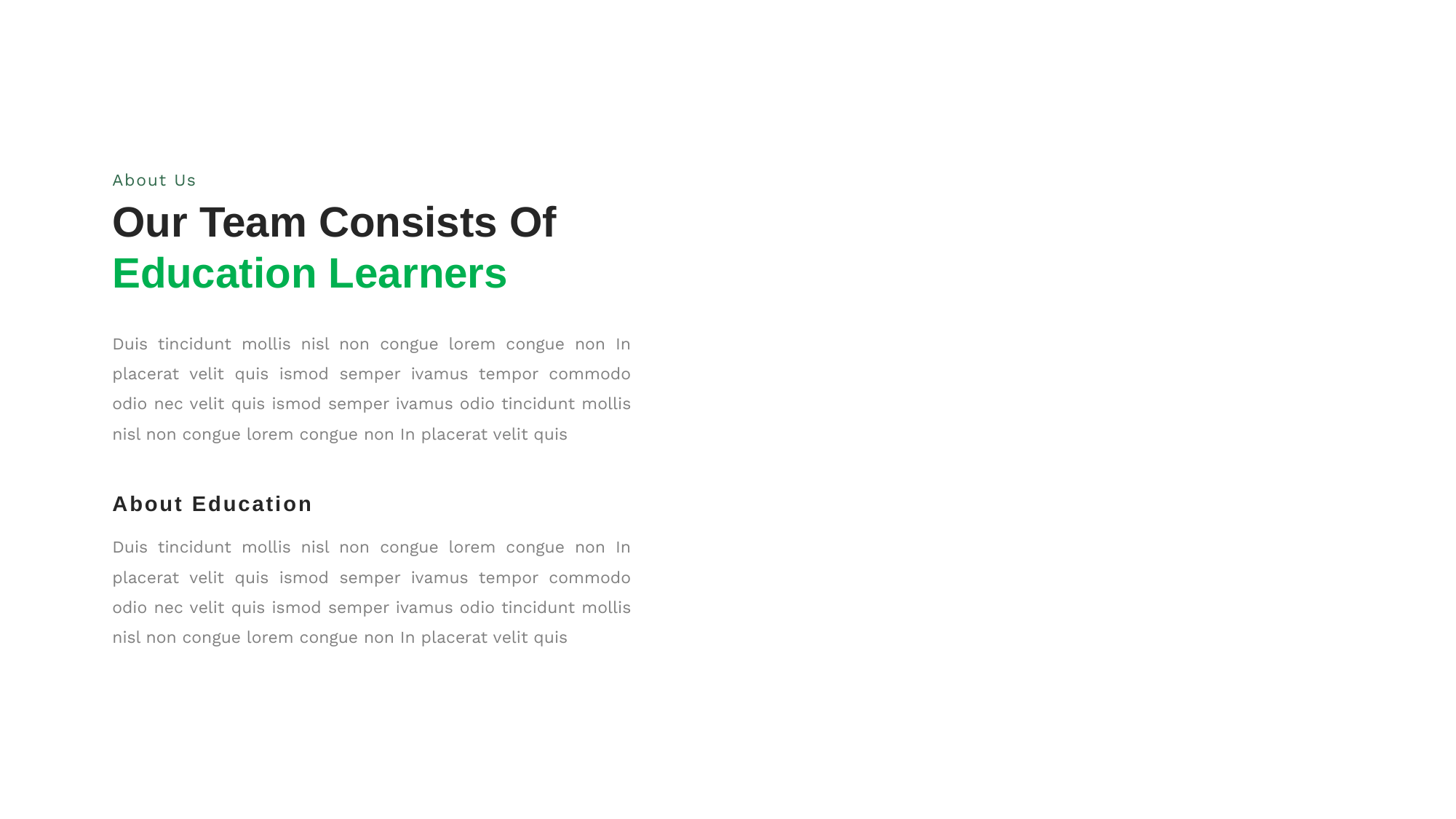

About Us
Our Team Consists Of Education Learners
Duis tincidunt mollis nisl non congue lorem congue non In placerat velit quis ismod semper ivamus tempor commodo odio nec velit quis ismod semper ivamus odio tincidunt mollis nisl non congue lorem congue non In placerat velit quis
About Education
Duis tincidunt mollis nisl non congue lorem congue non In placerat velit quis ismod semper ivamus tempor commodo odio nec velit quis ismod semper ivamus odio tincidunt mollis nisl non congue lorem congue non In placerat velit quis